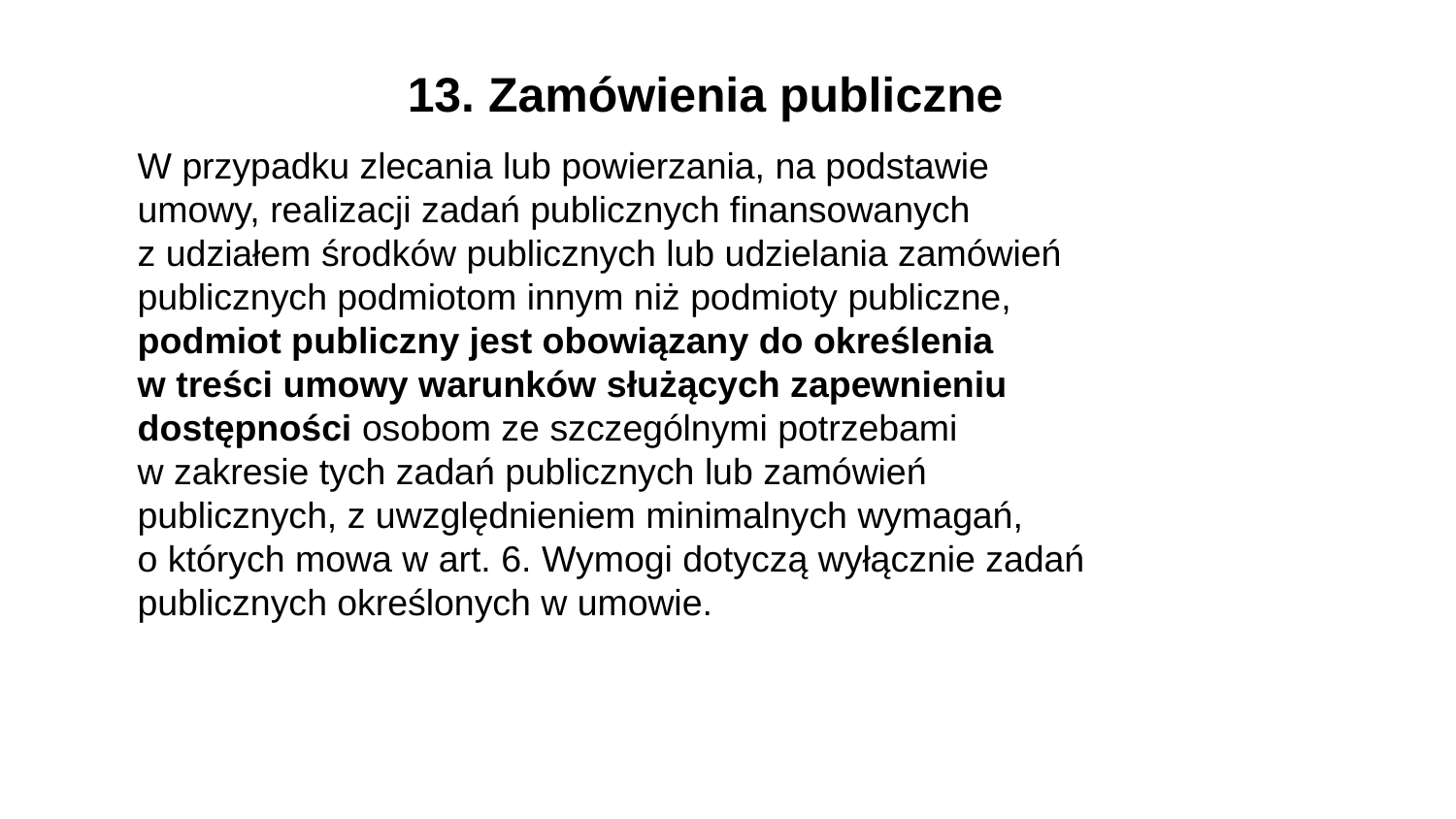

13. Zamówienia publiczne
W przypadku zlecania lub powierzania, na podstawie umowy, realizacji zadań publicznych finansowanych
z udziałem środków publicznych lub udzielania zamówień publicznych podmiotom innym niż podmioty publiczne, podmiot publiczny jest obowiązany do określenia
w treści umowy warunków służących zapewnieniu dostępności osobom ze szczególnymi potrzebami
w zakresie tych zadań publicznych lub zamówień publicznych, z uwzględnieniem minimalnych wymagań,
o których mowa w art. 6. Wymogi dotyczą wyłącznie zadań publicznych określonych w umowie.